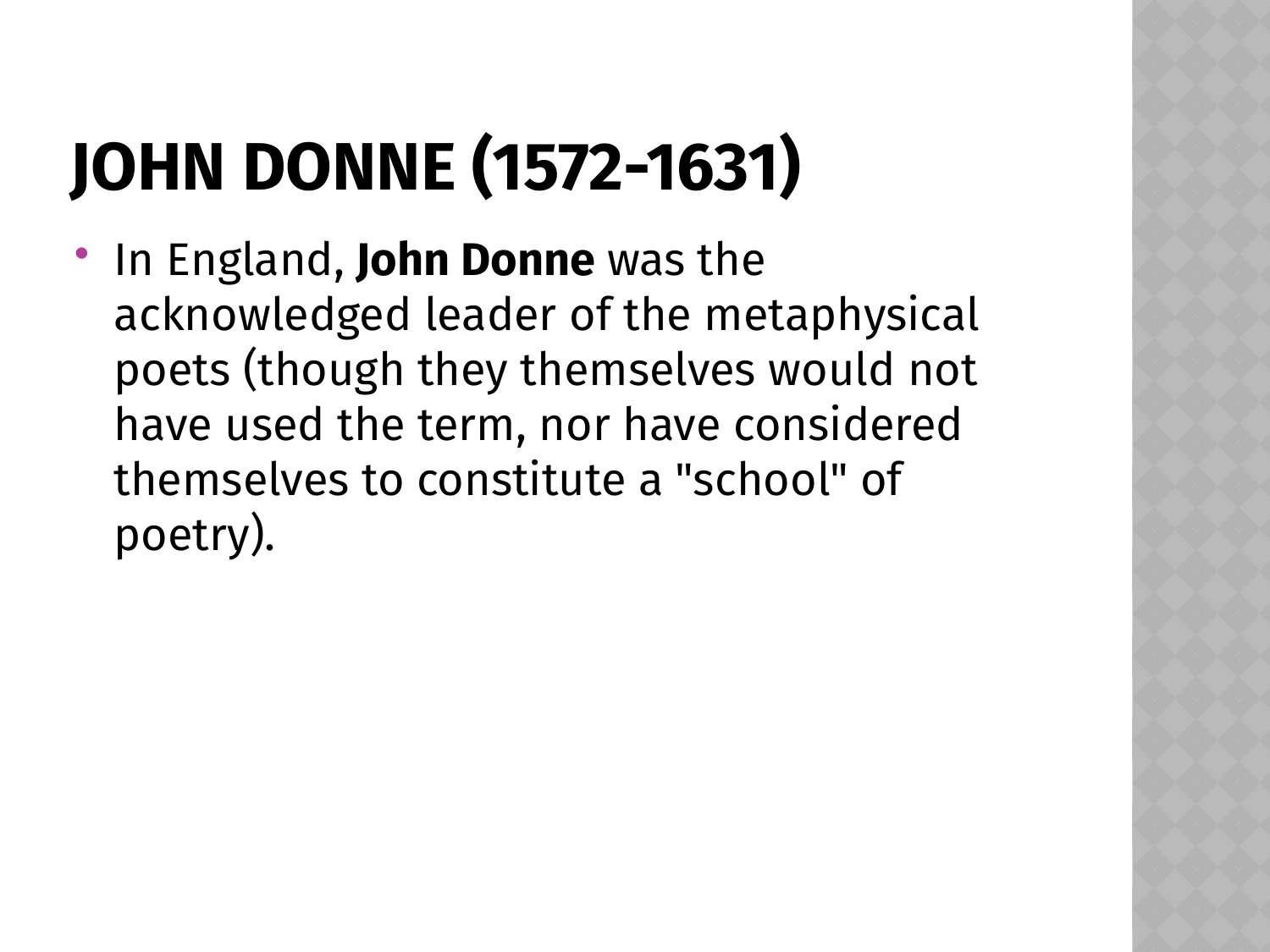

# John Donne (1572-1631)
In England, John Donne was the acknowledged leader of the metaphysical poets (though they themselves would not have used the term, nor have considered themselves to constitute a "school" of poetry).